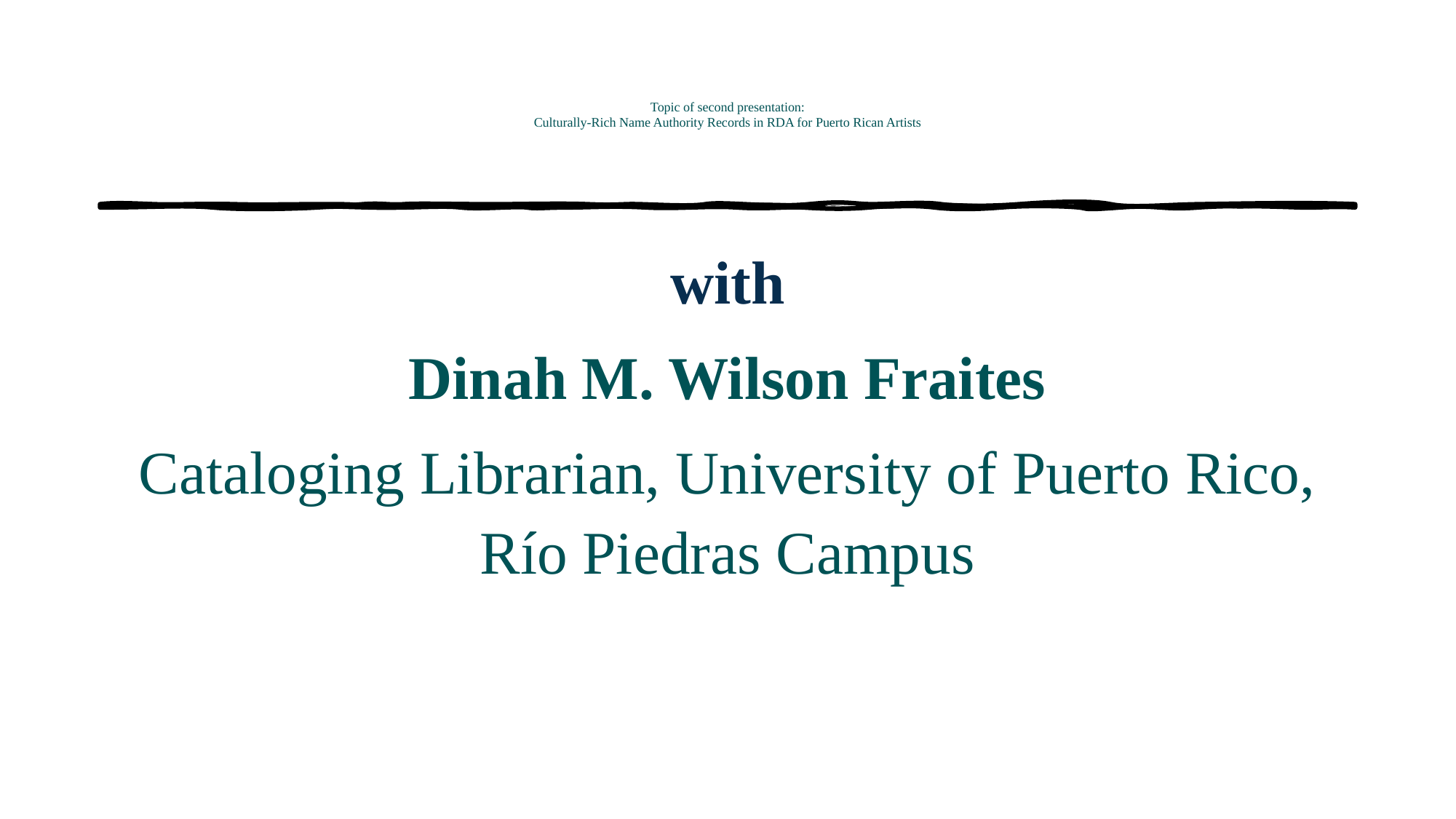

# Topic of second presentation: Culturally-Rich Name Authority Records in RDA for Puerto Rican Artists
with
Dinah M. Wilson Fraites
Cataloging Librarian, University of Puerto Rico, Río Piedras Campus